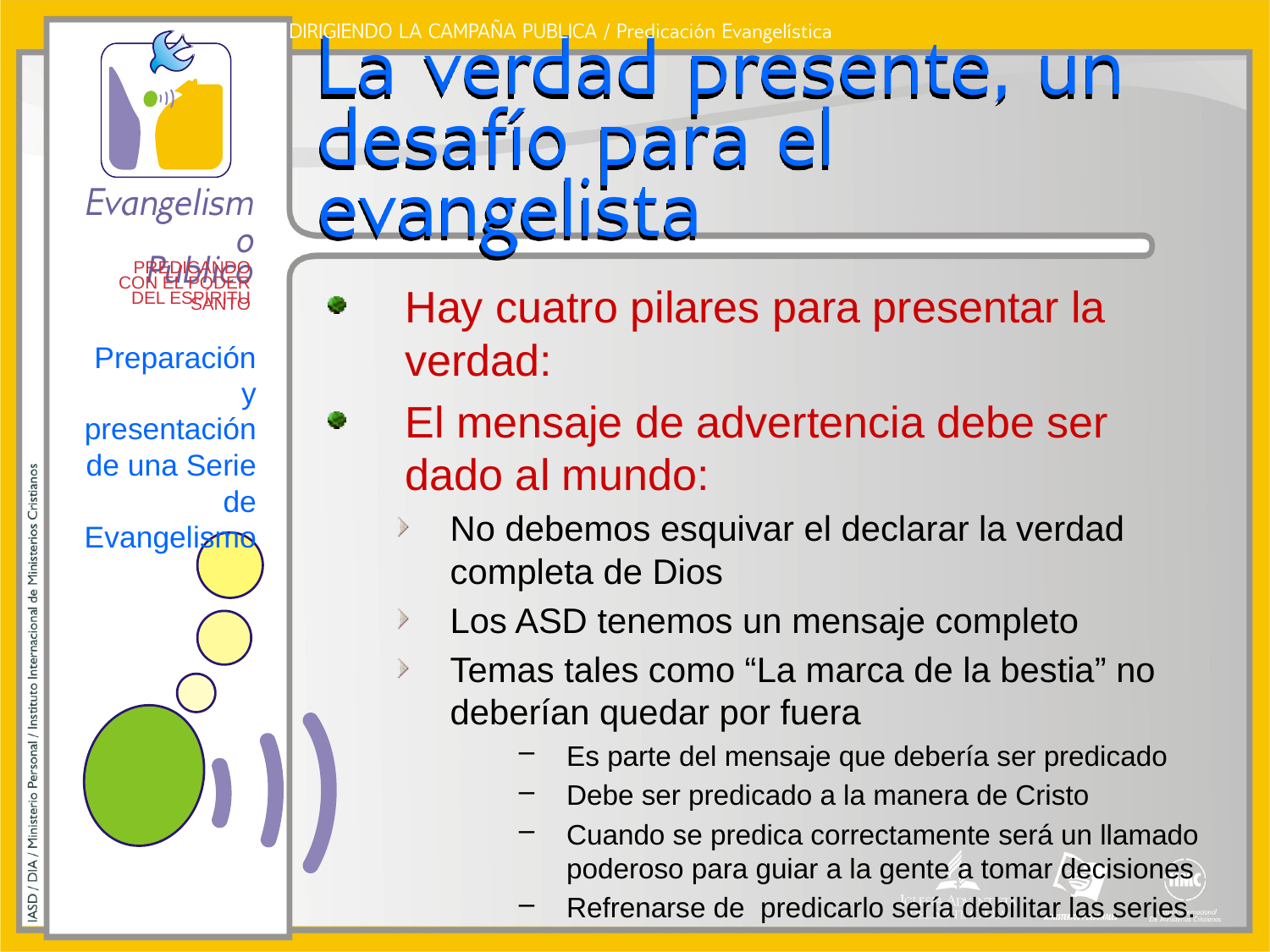

DIRIGIENDO LA CAMPAÑA PUBLICA / Predicación Evangelística
# La verdad presente, un desafío para el evangelista
Hay cuatro pilares para presentar la verdad:
El mensaje de advertencia debe ser dado al mundo:
No debemos esquivar el declarar la verdad completa de Dios
Los ASD tenemos un mensaje completo
Temas tales como “La marca de la bestia” no deberían quedar por fuera
Es parte del mensaje que debería ser predicado
Debe ser predicado a la manera de Cristo
Cuando se predica correctamente será un llamado poderoso para guiar a la gente a tomar decisiones
Refrenarse de  predicarlo sería debilitar las series.